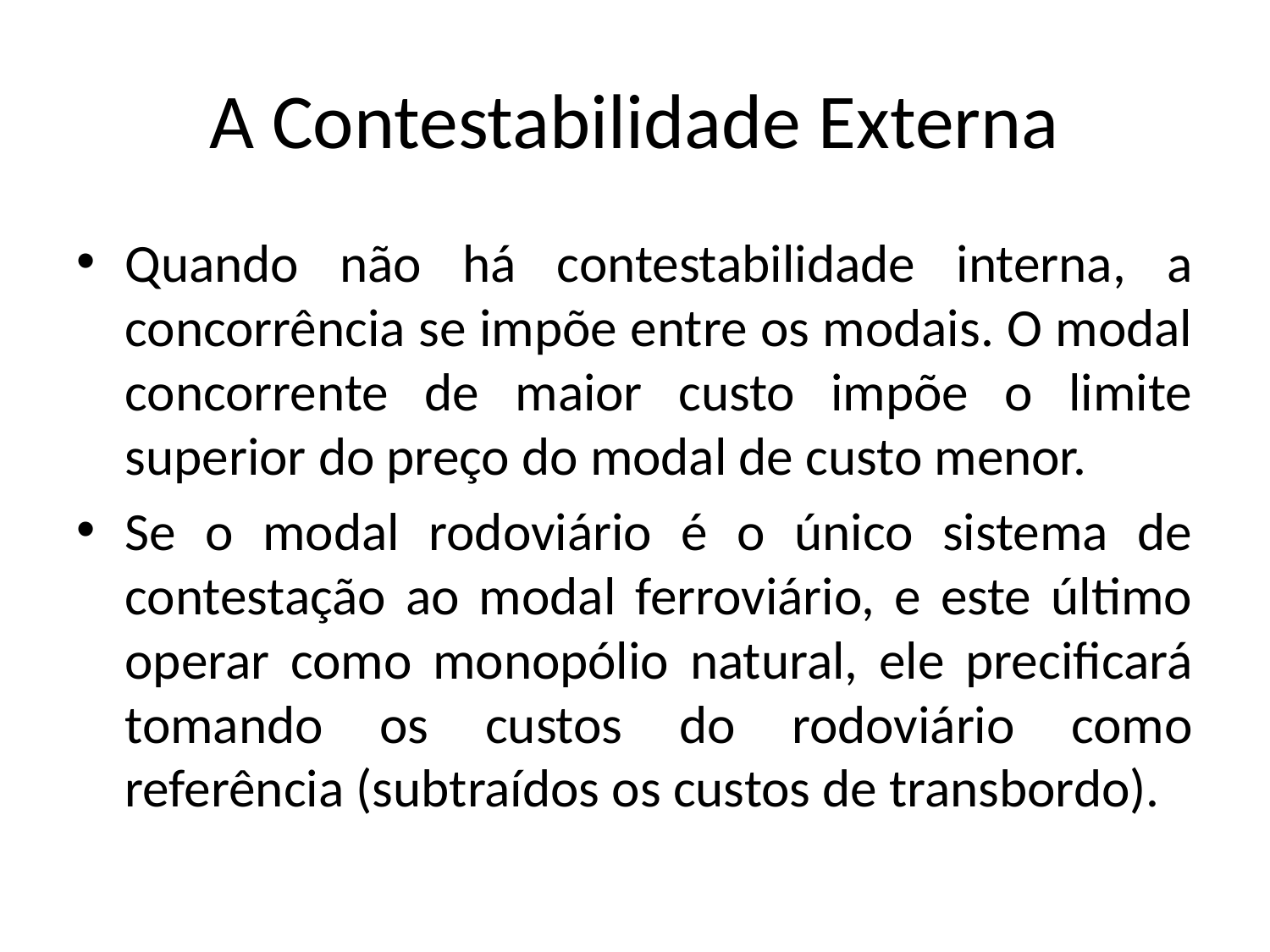

# A Contestabilidade Externa
Quando não há contestabilidade interna, a concorrência se impõe entre os modais. O modal concorrente de maior custo impõe o limite superior do preço do modal de custo menor.
Se o modal rodoviário é o único sistema de contestação ao modal ferroviário, e este último operar como monopólio natural, ele precificará tomando os custos do rodoviário como referência (subtraídos os custos de transbordo).